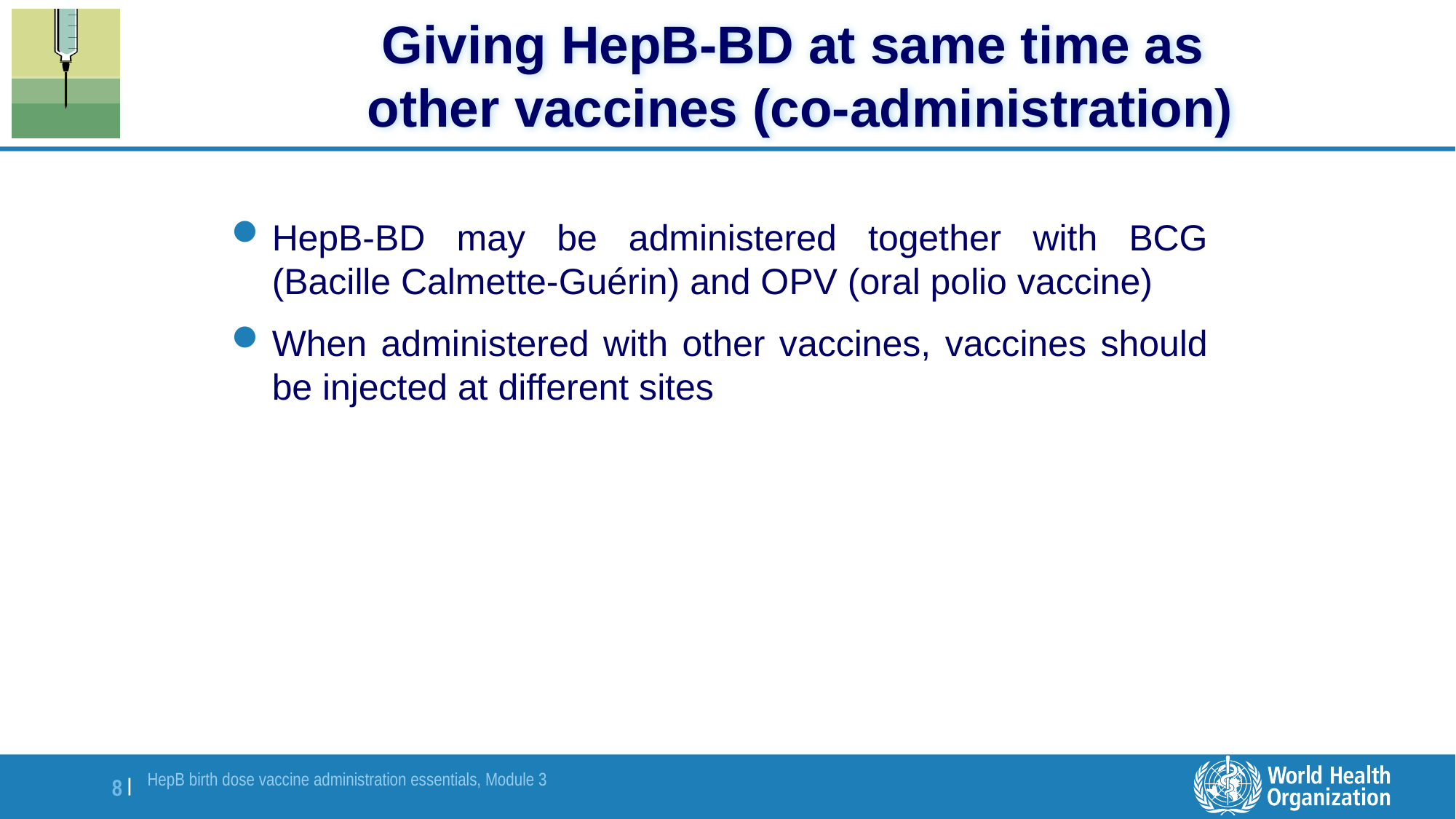

Giving HepB-BD at same time as
other vaccines (co-administration)
HepB-BD may be administered together with BCG (Bacille Calmette-Guérin) and OPV (oral polio vaccine)
When administered with other vaccines, vaccines should be injected at different sites